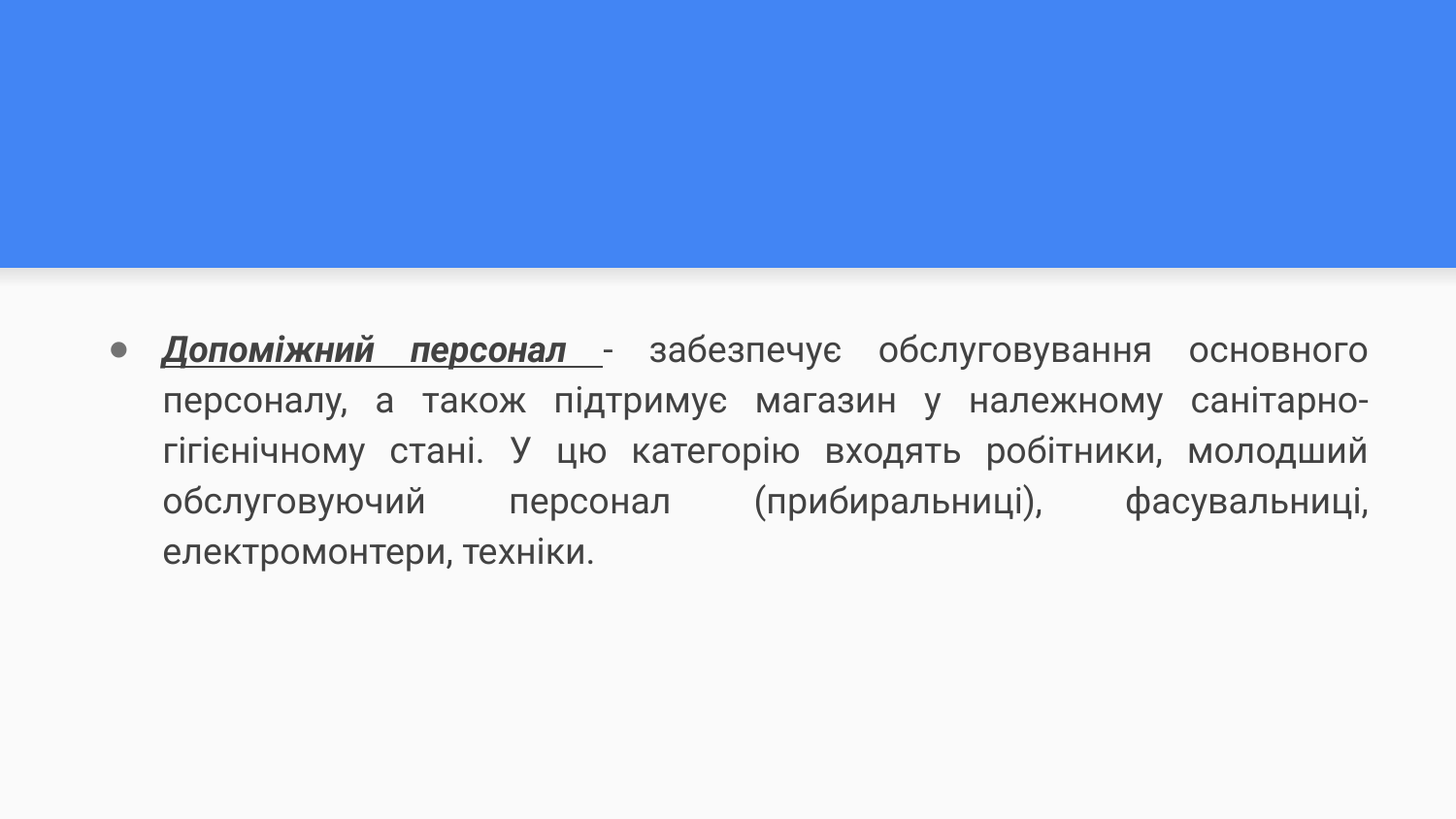

#
Допоміжний персонал - забезпечує обслуговування основного персоналу, а також підтримує магазин у належному санітарно-гігієнічному стані. У цю категорію входять робітники, молодший обслуговуючий персонал (прибиральниці), фасувальниці, електромонтери, техніки.